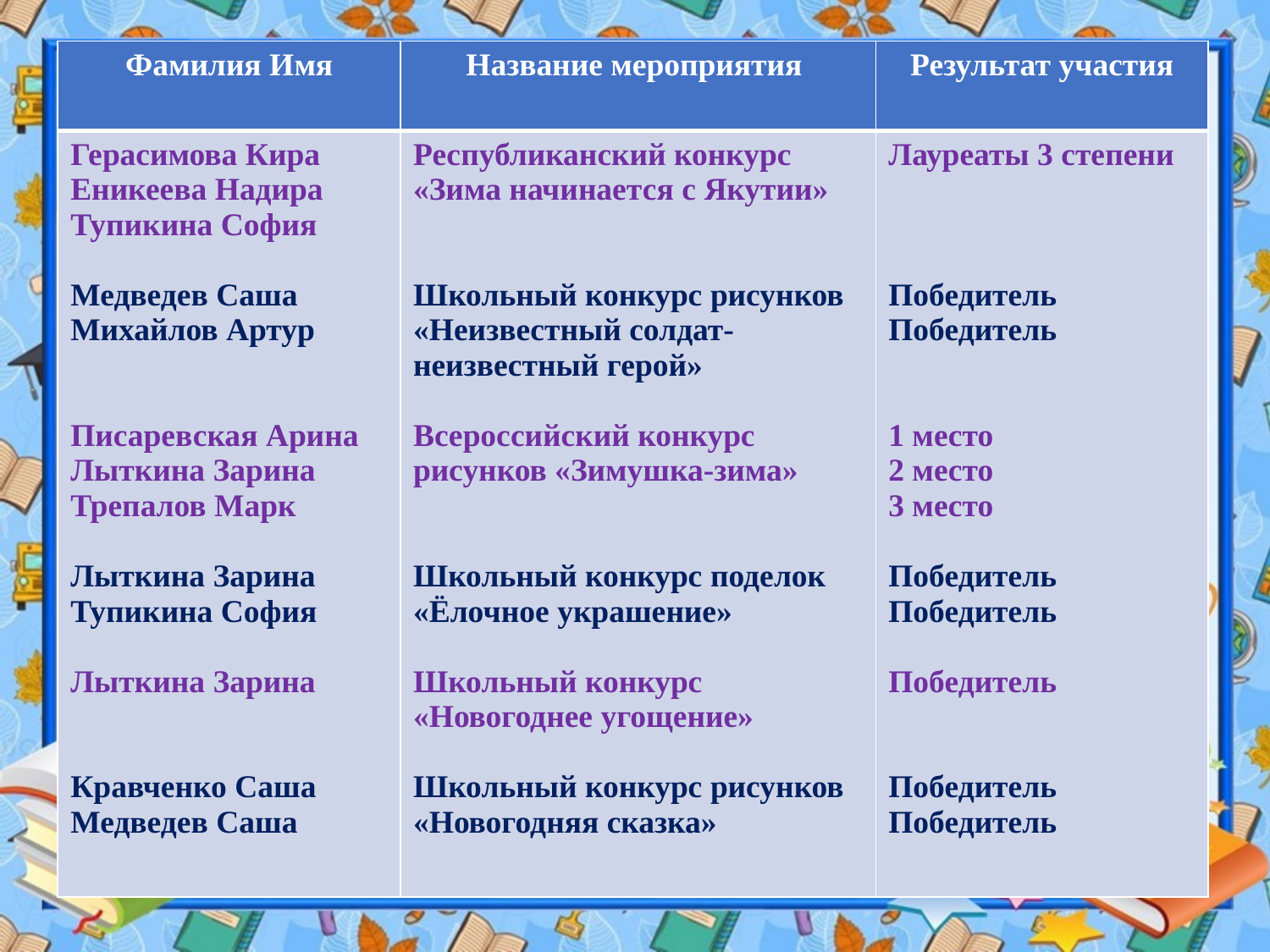

| Фамилия Имя | Название мероприятия | Результат участия |
| --- | --- | --- |
| Герасимова Кира Еникеева Надира Тупикина София Медведев Саша Михайлов Артур Писаревская Арина Лыткина Зарина Трепалов Марк Лыткина Зарина Тупикина София Лыткина Зарина Кравченко Саша Медведев Саша | Республиканский конкурс «Зима начинается с Якутии» Школьный конкурс рисунков «Неизвестный солдат-неизвестный герой» Всероссийский конкурс рисунков «Зимушка-зима» Школьный конкурс поделок «Ёлочное украшение» Школьный конкурс «Новогоднее угощение» Школьный конкурс рисунков «Новогодняя сказка» | Лауреаты 3 степени Победитель Победитель 1 место 2 место 3 место Победитель Победитель Победитель Победитель Победитель |
#